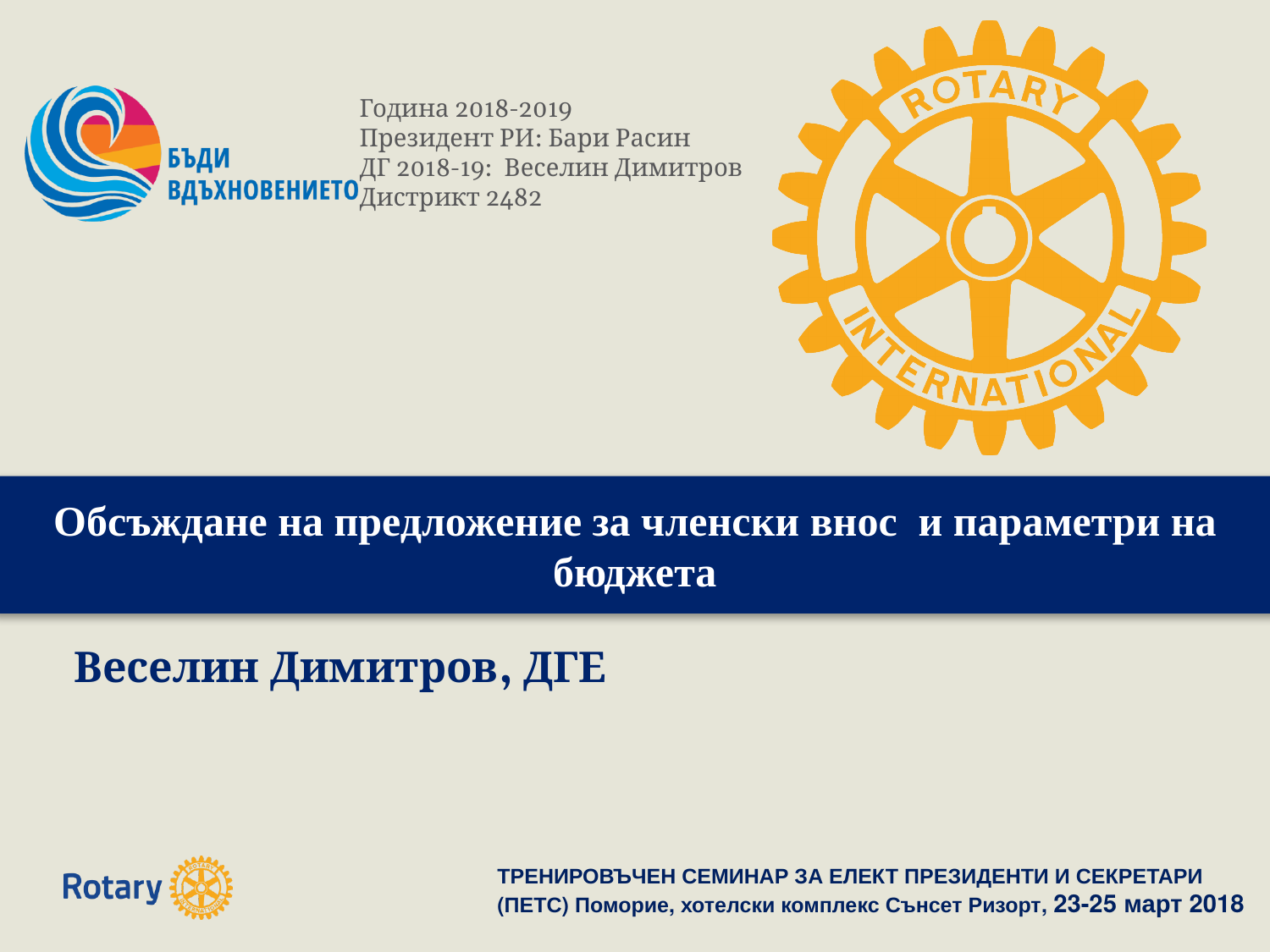

# Обсъждане на предложение за членски внос  и параметри на бюджета
Веселин Димитров, ДГЕ